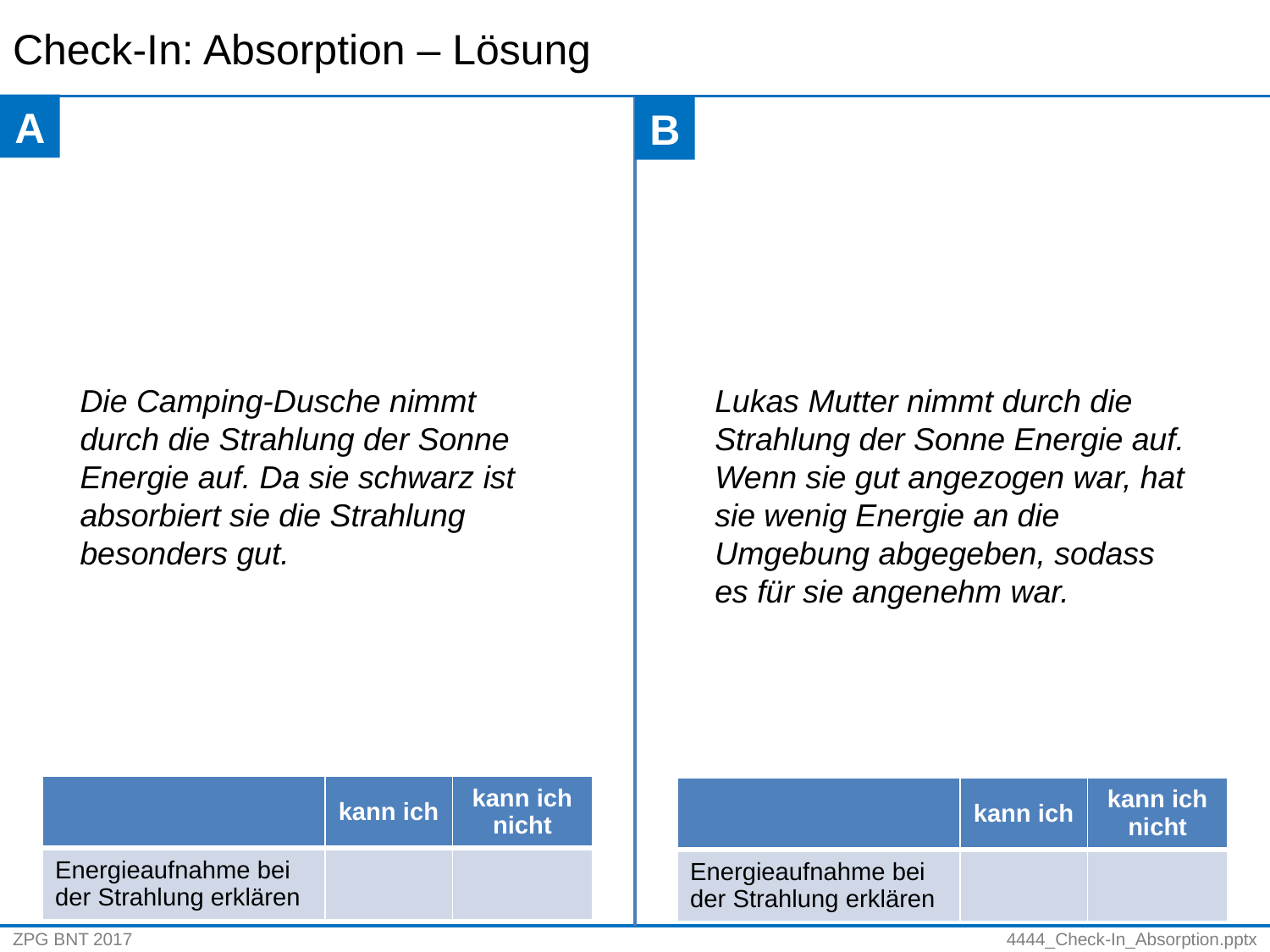

# Check-In: Absorption – Lösung
A
B
Die Camping-Dusche nimmt durch die Strahlung der Sonne Energie auf. Da sie schwarz ist absorbiert sie die Strahlung besonders gut.
Lukas Mutter nimmt durch die Strahlung der Sonne Energie auf. Wenn sie gut angezogen war, hat sie wenig Energie an die Umgebung abgegeben, sodass es für sie angenehm war.
|  | kann ich | kann ich nicht |
| --- | --- | --- |
| Energieaufnahme bei der Strahlung erklären |  |  |
|  | kann ich | kann ich nicht |
| --- | --- | --- |
| Energieaufnahme bei der Strahlung erklären |  |  |
ZPG BNT 2017
4444_Check-In_Absorption.pptx